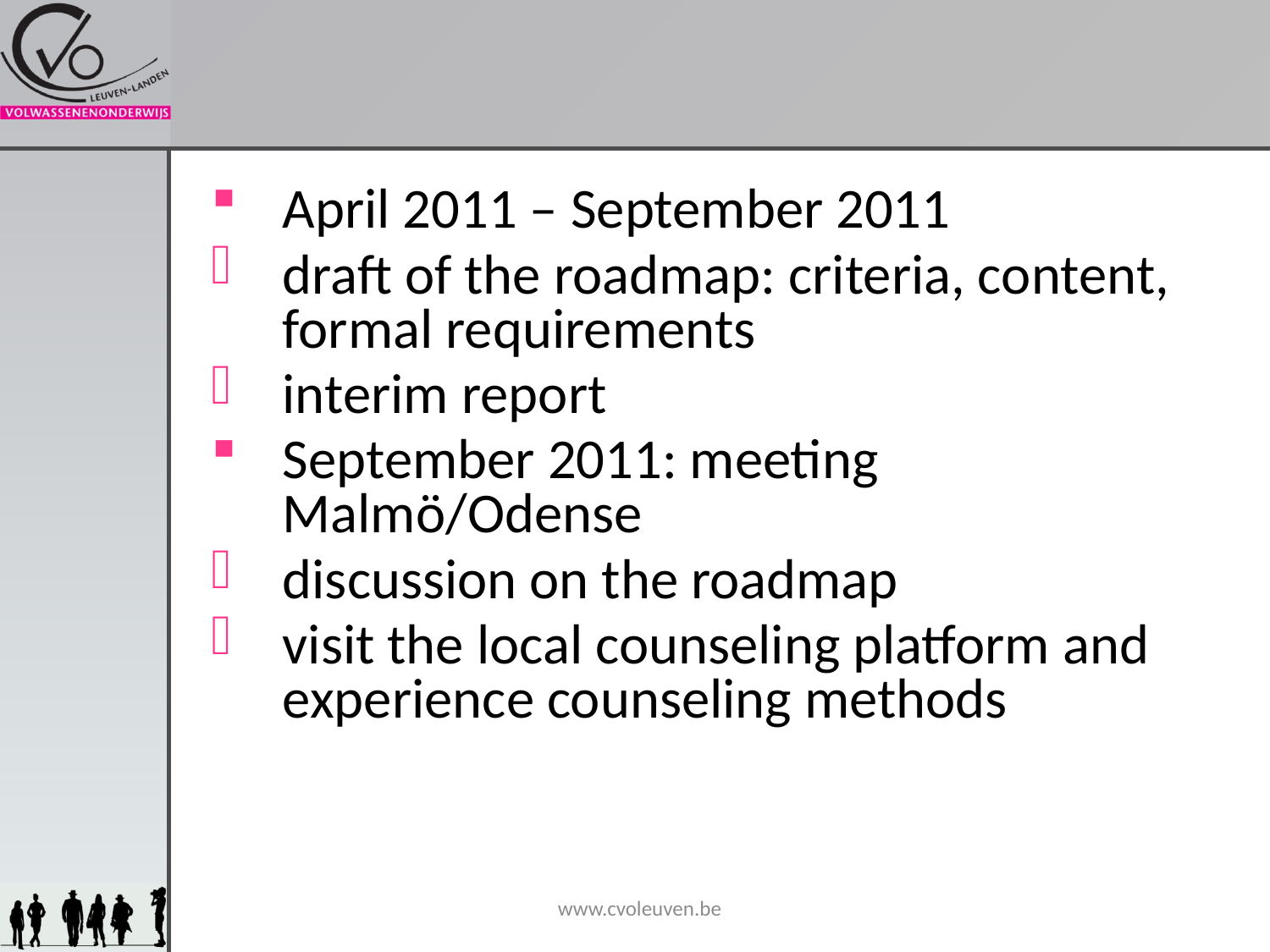

#
April 2011 – September 2011
draft of the roadmap: criteria, content, formal requirements
interim report
September 2011: meeting Malmö/Odense
discussion on the roadmap
visit the local counseling platform and experience counseling methods

www.cvoleuven.be